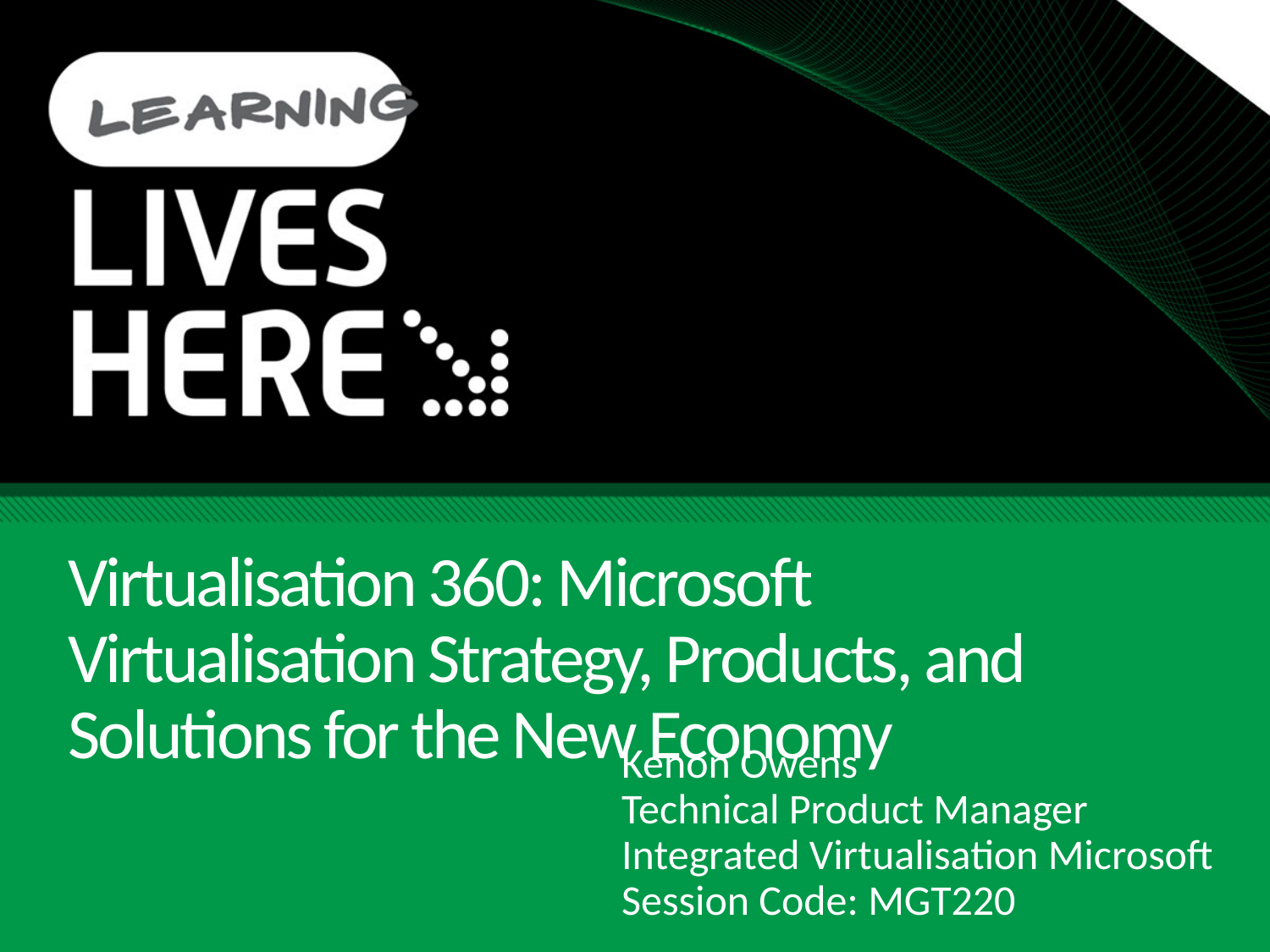

# Virtualisation 360: Microsoft Virtualisation Strategy, Products, and Solutions for the New Economy
Kenon Owens
Technical Product Manager
Integrated Virtualisation Microsoft
Session Code: MGT220